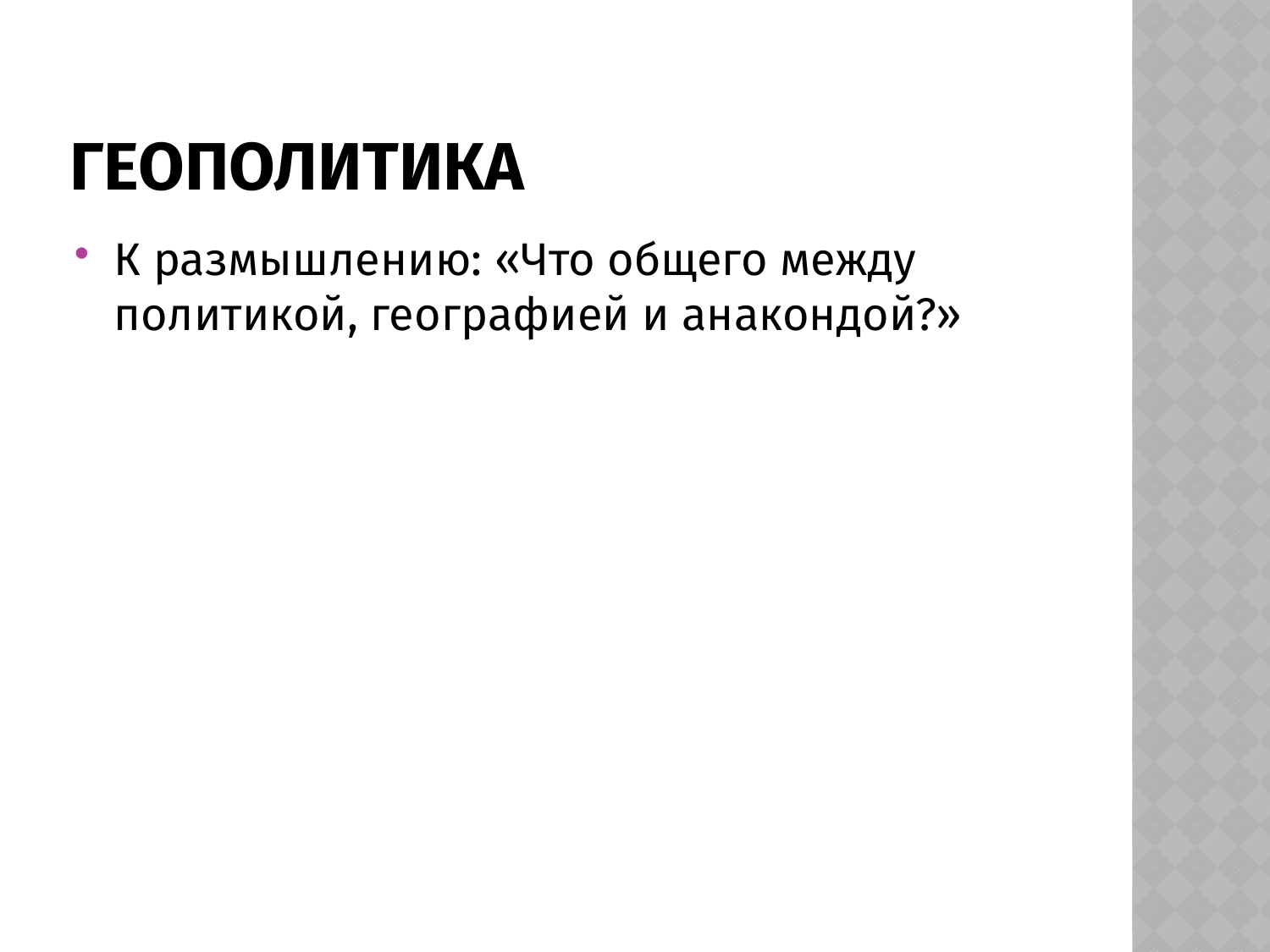

# Геополитика
К размышлению: «Что общего между политикой, географией и анакондой?»